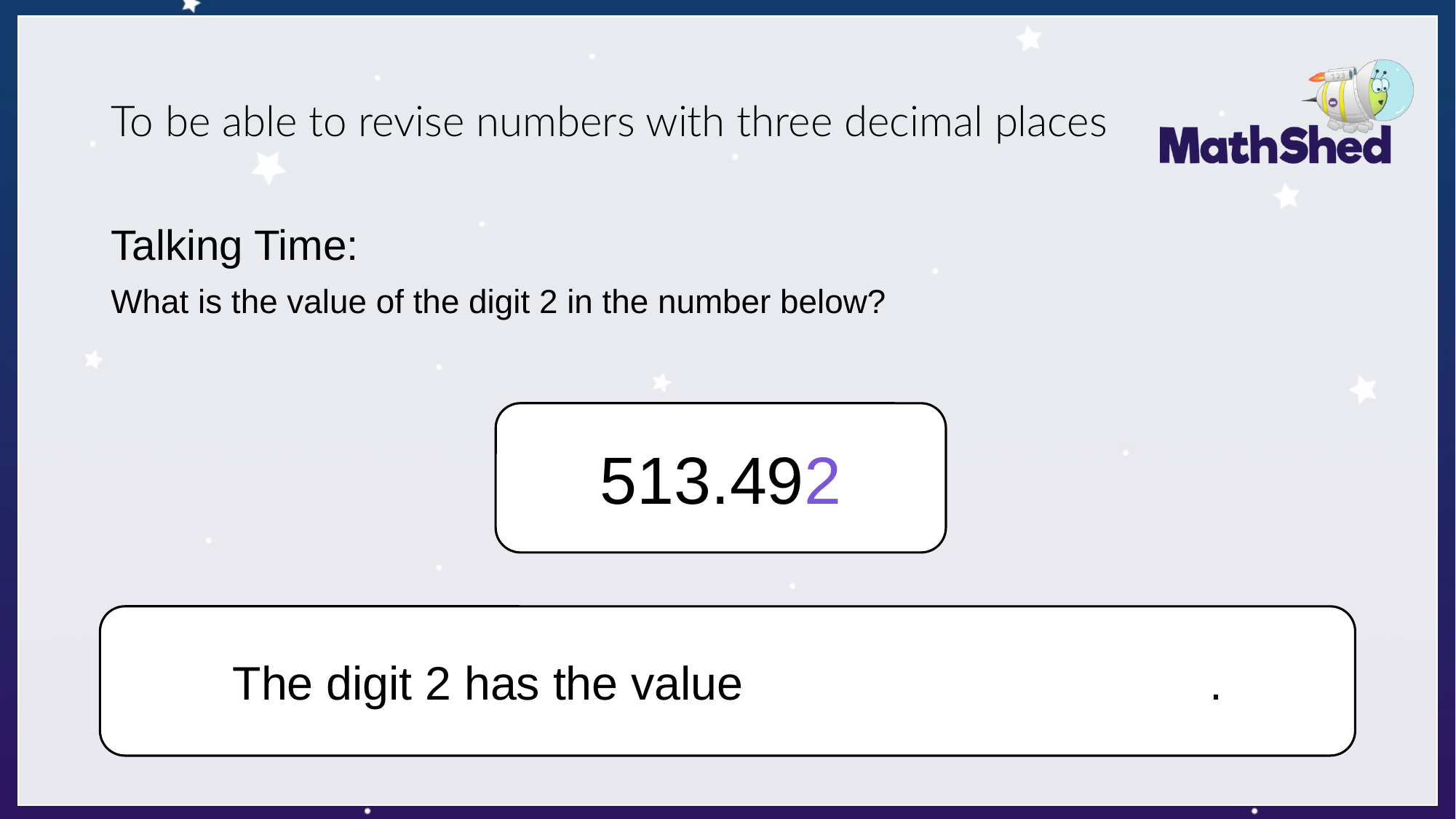

# To be able to revise numbers with three decimal places
Talking Time:
What is the value of the digit 2 in the number below?

513.492
The digit 2 has the value 0.02 or 2 thousandths.